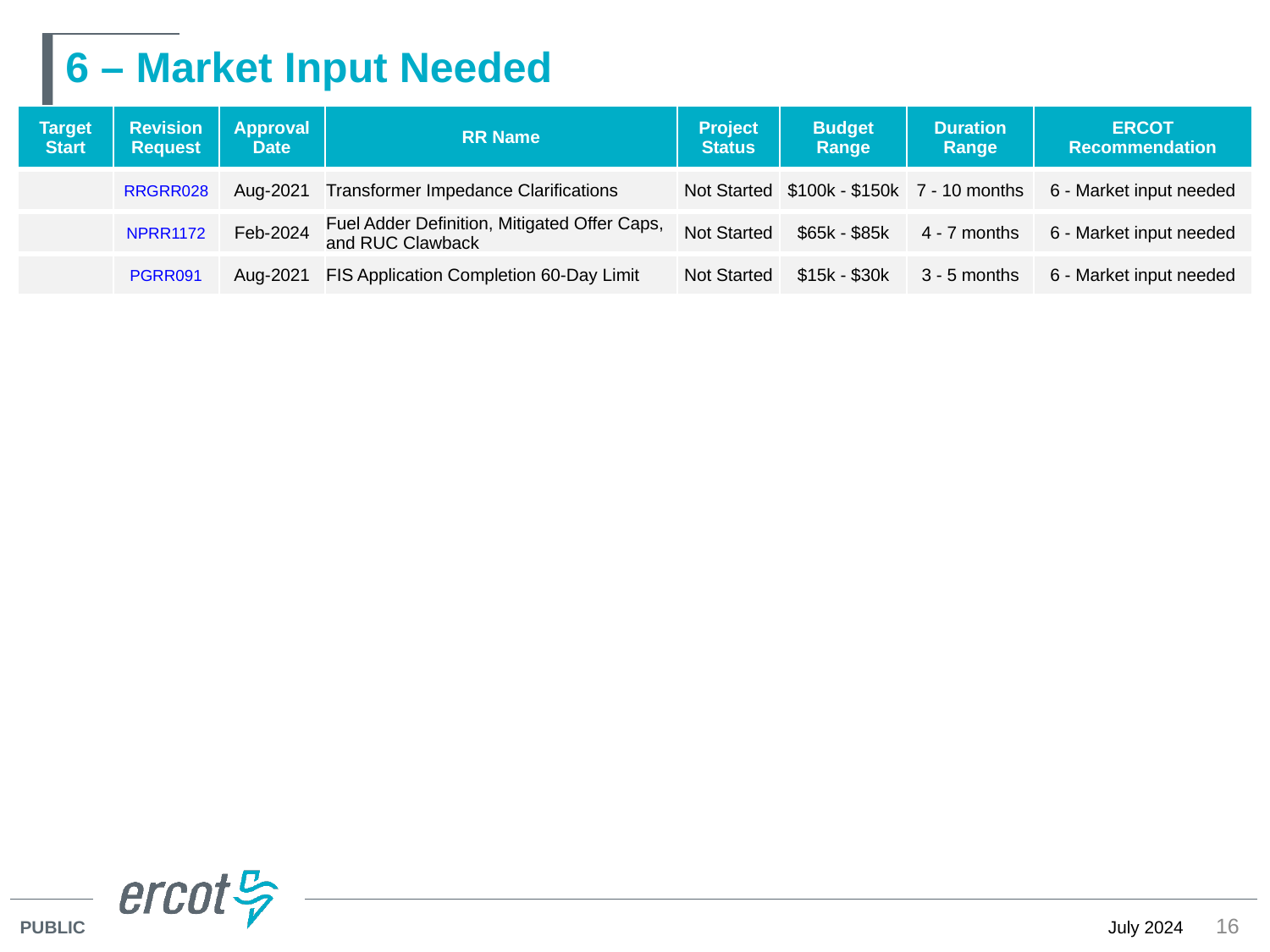

# 6 – Market Input Needed
| Target Start | Revision Request | Approval Date | RR Name | Project Status | Budget Range | Duration Range | ERCOT Recommendation |
| --- | --- | --- | --- | --- | --- | --- | --- |
|  | RRGRR028 | Aug-2021 | Transformer Impedance Clarifications | Not Started | $100k - $150k | 7 - 10 months | 6 - Market input needed |
|  | NPRR1172 | Feb-2024 | Fuel Adder Definition, Mitigated Offer Caps, and RUC Clawback | Not Started | $65k - $85k | 4 - 7 months | 6 - Market input needed |
|  | PGRR091 | Aug-2021 | FIS Application Completion 60-Day Limit | Not Started | $15k - $30k | 3 - 5 months | 6 - Market input needed |
16